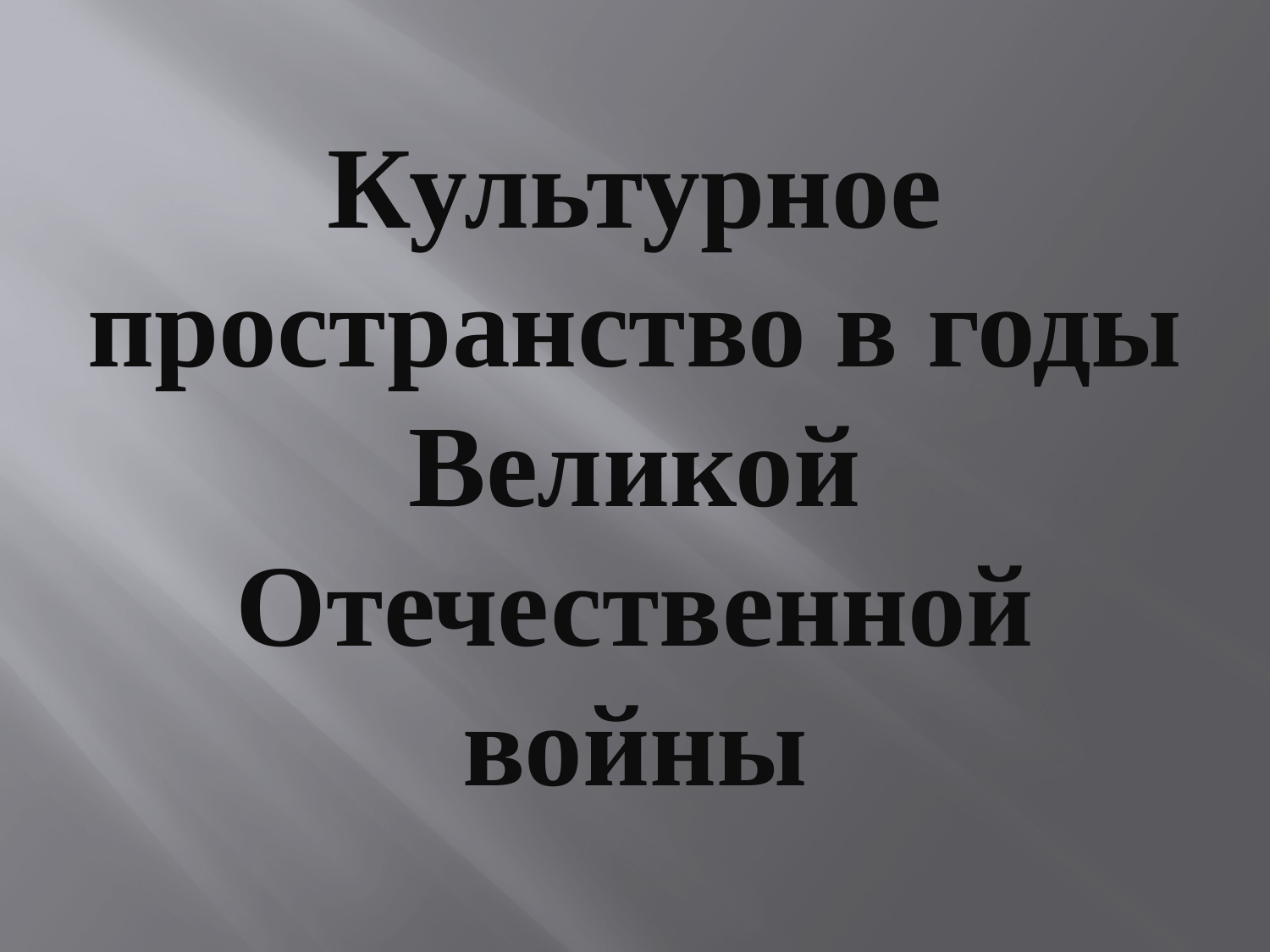

# Культурное пространство в годы Великой Отечественной войны